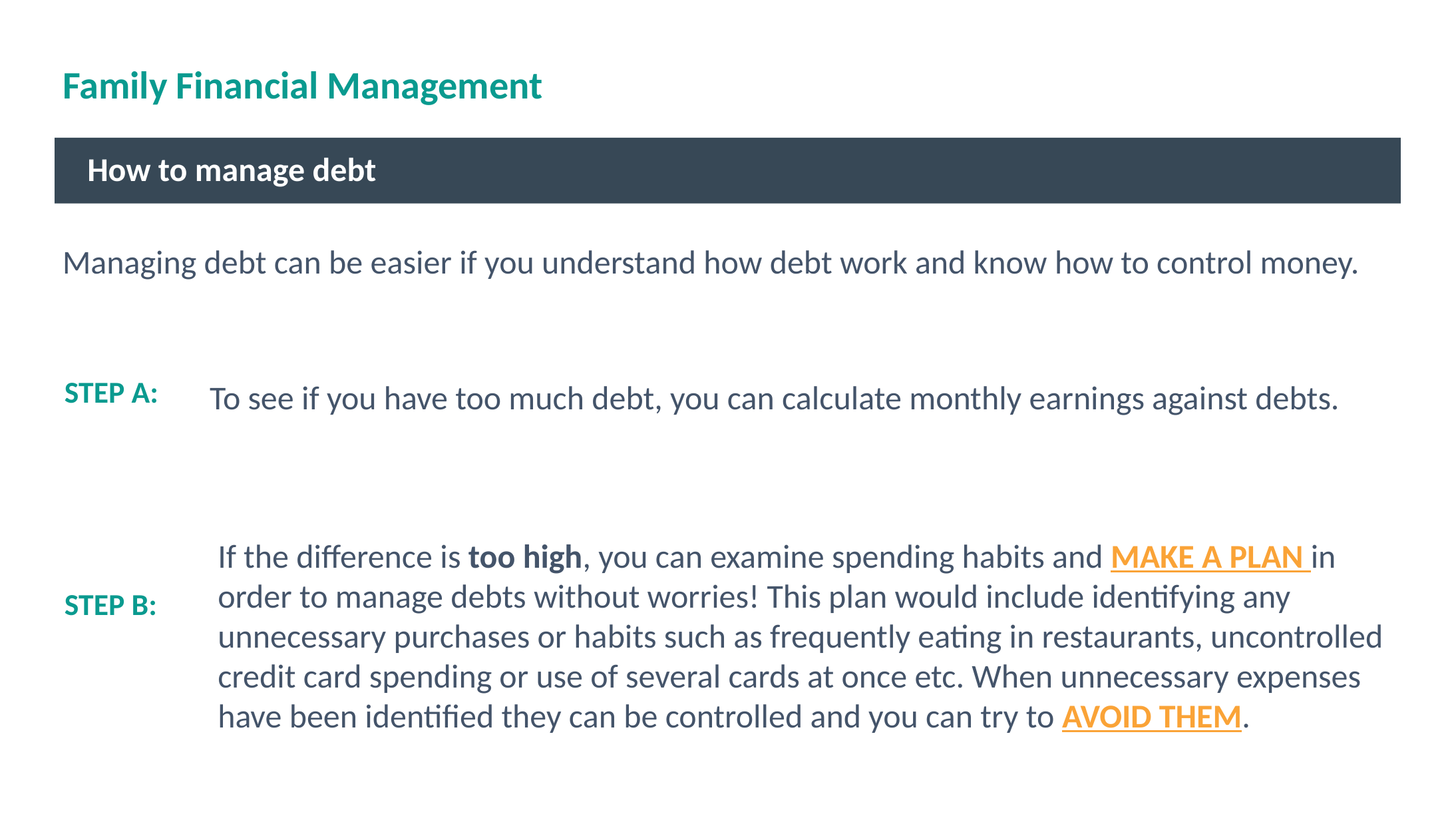

# Family Financial Management
How to manage debt
Managing debt can be easier if you understand how debt work and know how to control money.

Understand when you have crossed the line!
To see if you have too much debt, you can calculate monthly earnings against debts.
STEP A:
If the difference is too high, you can examine spending habits and MAKE A PLAN in order to manage debts without worries! This plan would include identifying any unnecessary purchases or habits such as frequently eating in restaurants, uncontrolled  credit card spending or use of several cards at once etc. When unnecessary expenses  have been identified they can be controlled and you can try to AVOID THEM.
STEP B: